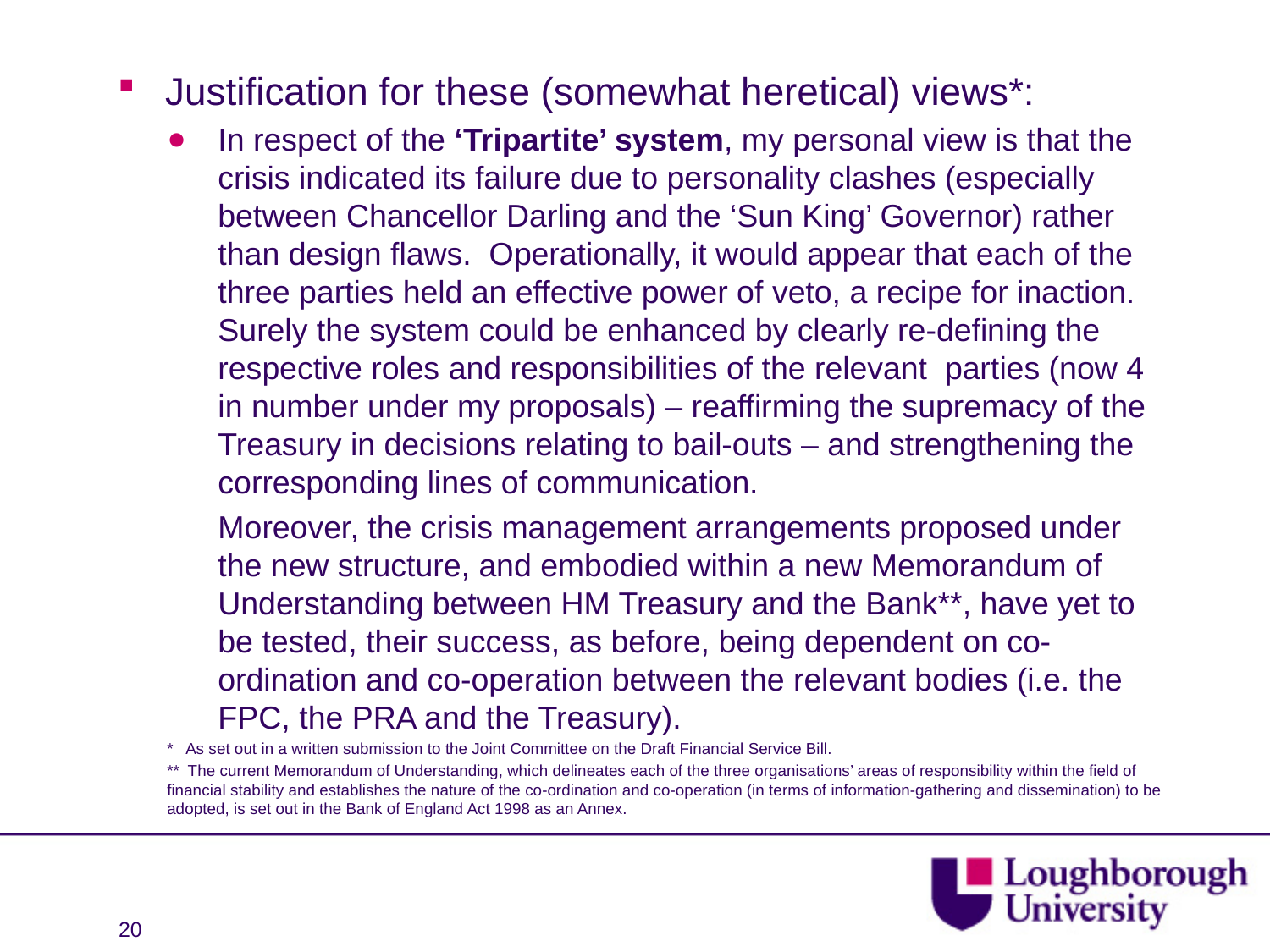

Justification for these (somewhat heretical) views*:
In respect of the ‘Tripartite’ system, my personal view is that the crisis indicated its failure due to personality clashes (especially between Chancellor Darling and the ‘Sun King’ Governor) rather than design flaws.  Operationally, it would appear that each of the three parties held an effective power of veto, a recipe for inaction.  Surely the system could be enhanced by clearly re-defining the respective roles and responsibilities of the relevant  parties (now 4 in number under my proposals) – reaffirming the supremacy of the Treasury in decisions relating to bail-outs – and strengthening the corresponding lines of communication.
Moreover, the crisis management arrangements proposed under the new structure, and embodied within a new Memorandum of Understanding between HM Treasury and the Bank**, have yet to be tested, their success, as before, being dependent on co-ordination and co-operation between the relevant bodies (i.e. the FPC, the PRA and the Treasury).
*   As set out in a written submission to the Joint Committee on the Draft Financial Service Bill.
**  The current Memorandum of Understanding, which delineates each of the three organisations’ areas of responsibility within the field of financial stability and establishes the nature of the co-ordination and co-operation (in terms of information-gathering and dissemination) to be adopted, is set out in the Bank of England Act 1998 as an Annex.
20